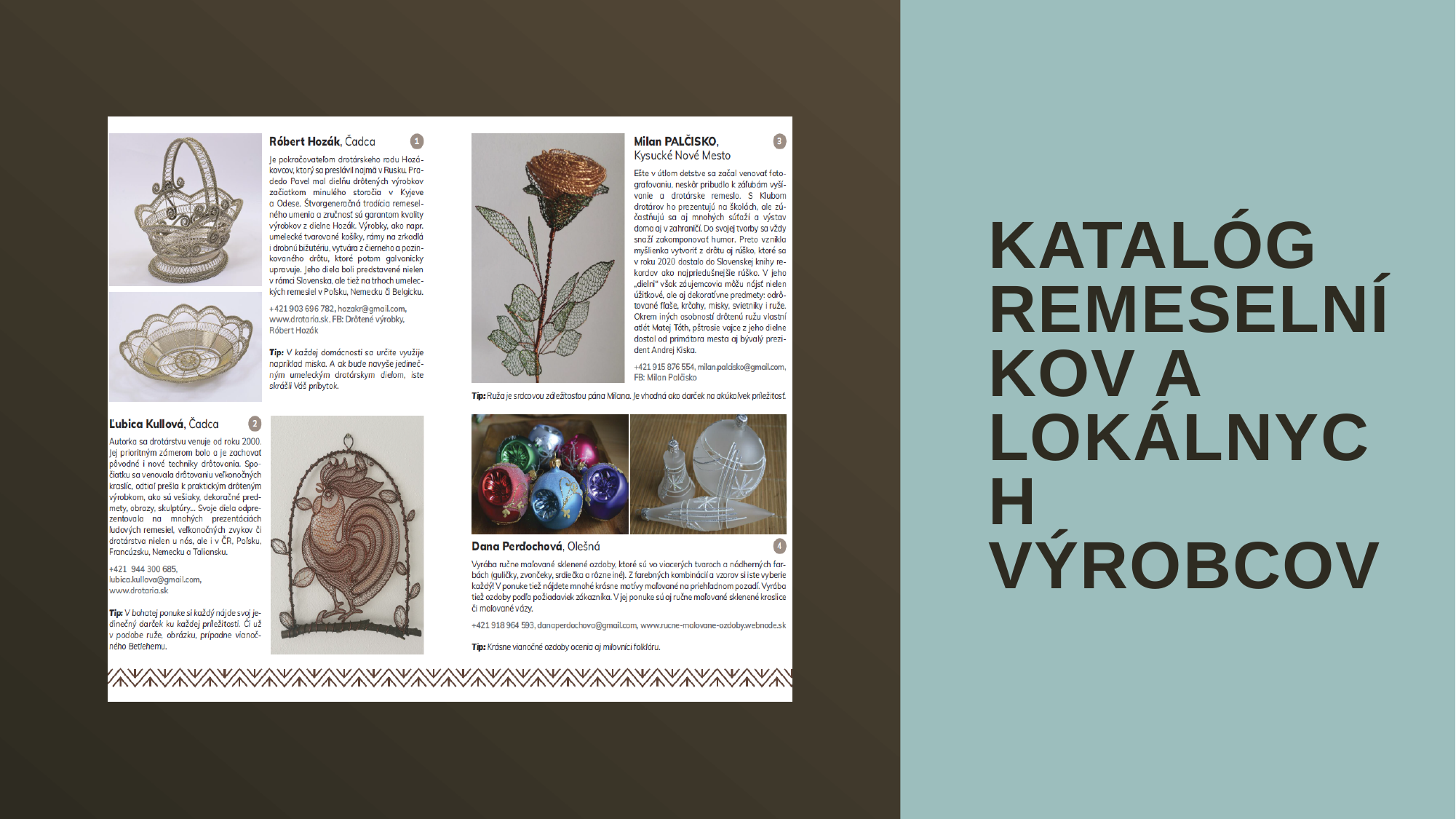

# KATALóg remeselníkov a lokálnych výrobcov

### Chart: Predaj kávy

| Category |
|---|